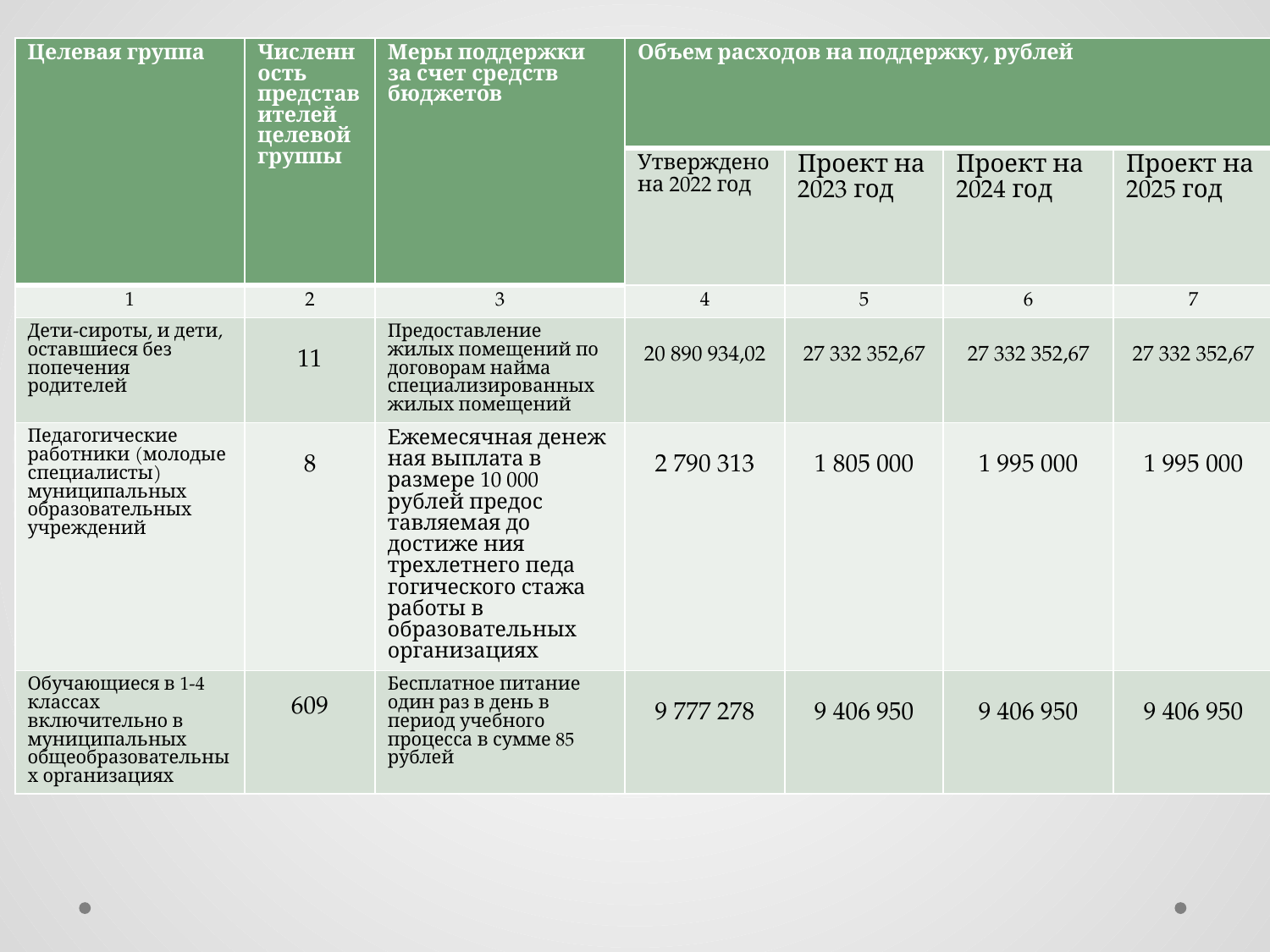

| Целевая группа | Численность представителей целевой группы | Меры поддержки за счет средств бюджетов | Объем расходов на поддержку, рублей |  |  |  |
| --- | --- | --- | --- | --- | --- | --- |
|  |  |  | Утверждено на 2022 год | Проект на 2023 год | Проект на 2024 год | Проект на 2025 год |
| 1 | 2 | 3 | 4 | 5 | 6 | 7 |
| Дети-сироты, и дети, оставшиеся без попечения родителей | 11 | Предоставление жилых помещений по договорам найма специализированных жилых помещений | 20 890 934,02 | 27 332 352,67 | 27 332 352,67 | 27 332 352,67 |
| Педагогические работники (молодые специалисты) муниципальных образовательных учреждений | 8 | Ежемесячная денеж ная выплата в размере 10 000 рублей предос тавляемая до достиже ния трехлетнего педа гогического стажа работы в образовательных организациях | 2 790 313 | 1 805 000 | 1 995 000 | 1 995 000 |
| Обучающиеся в 1-4 классах включительно в муниципальных общеобразовательных организациях | 609 | Бесплатное питание один раз в день в период учебного процесса в сумме 85 рублей | 9 777 278 | 9 406 950 | 9 406 950 | 9 406 950 |